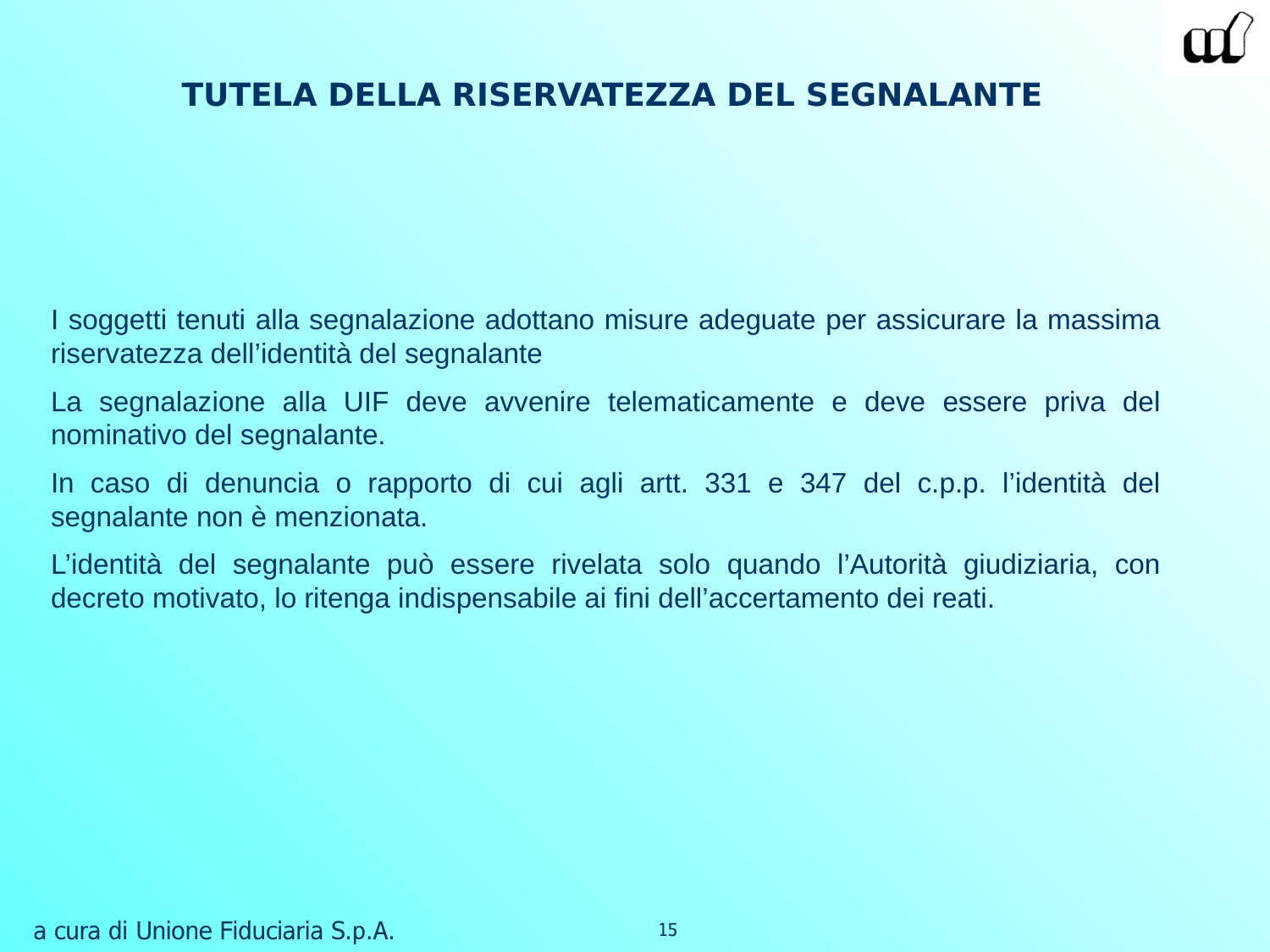

TUTELA DELLA RISERVATEZZA DEL SEGNALANTE

I soggetti tenuti alla segnalazione adottano misure adeguate per assicurare la massima riservatezza dell’identità del segnalante
La segnalazione alla UIF deve avvenire telematicamente e deve essere priva del nominativo del segnalante.
In caso di denuncia o rapporto di cui agli artt. 331 e 347 del c.p.p. l’identità del segnalante non è menzionata.
L’identità del segnalante può essere rivelata solo quando l’Autorità giudiziaria, con decreto motivato, lo ritenga indispensabile ai fini dell’accertamento dei reati.